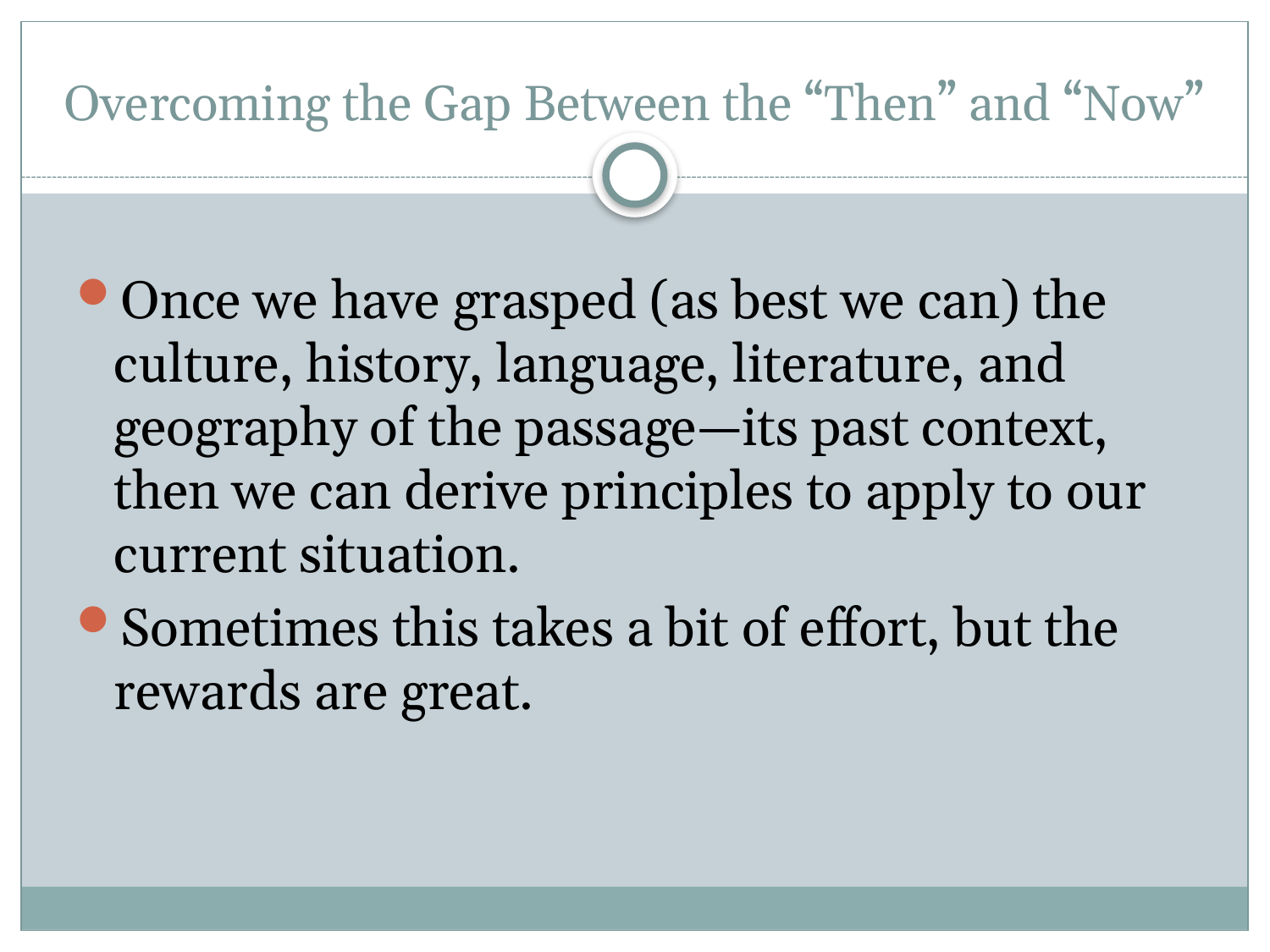

# Overcoming the Gap Between the “Then” and “Now”
Once we have grasped (as best we can) the culture, history, language, literature, and geography of the passage—its past context, then we can derive principles to apply to our current situation.
Sometimes this takes a bit of effort, but the rewards are great.